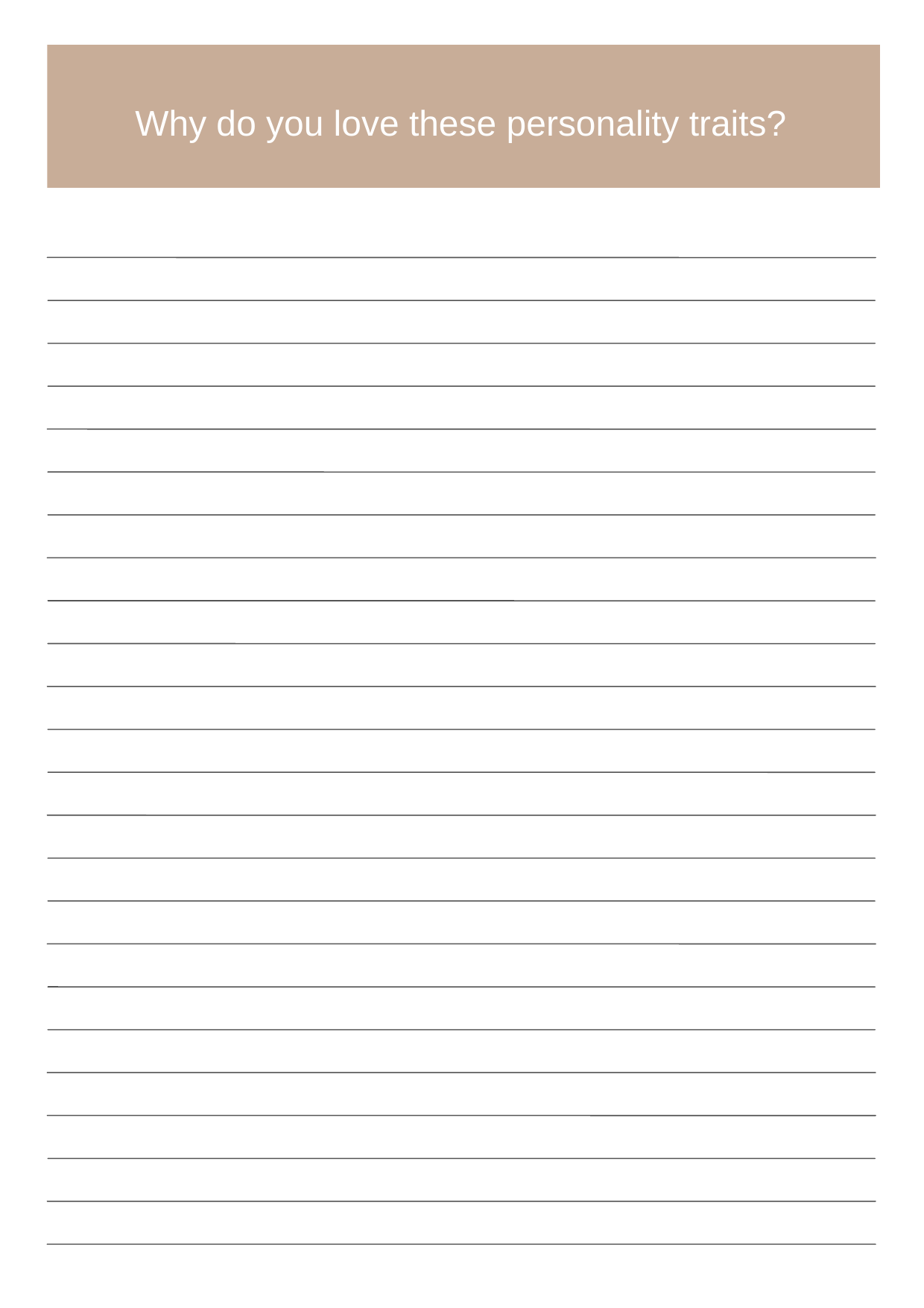

Why do you love these personality traits?